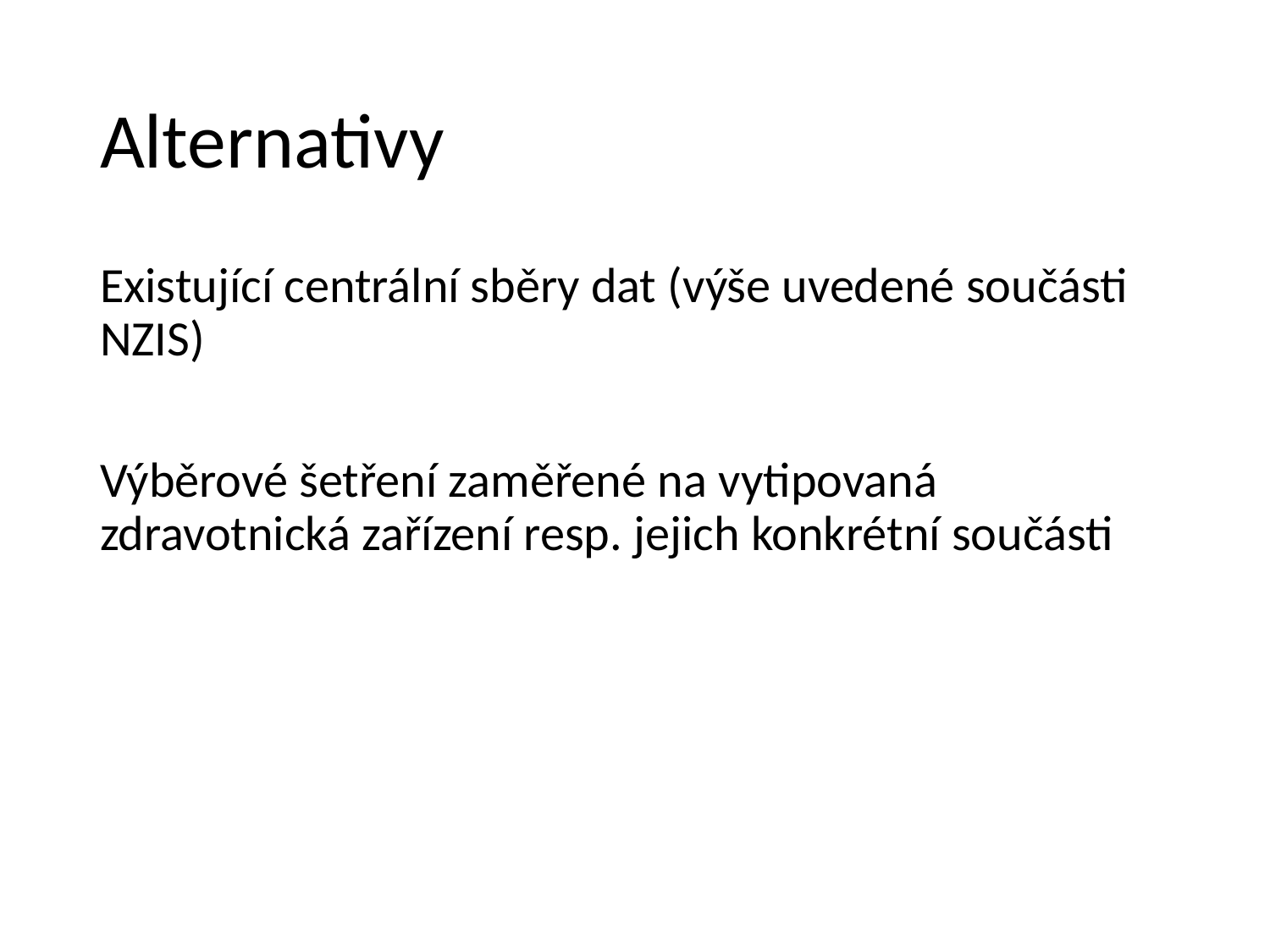

# Alternativy
Existující centrální sběry dat (výše uvedené součásti NZIS)

Výběrové šetření zaměřené na vytipovaná zdravotnická zařízení resp. jejich konkrétní součásti